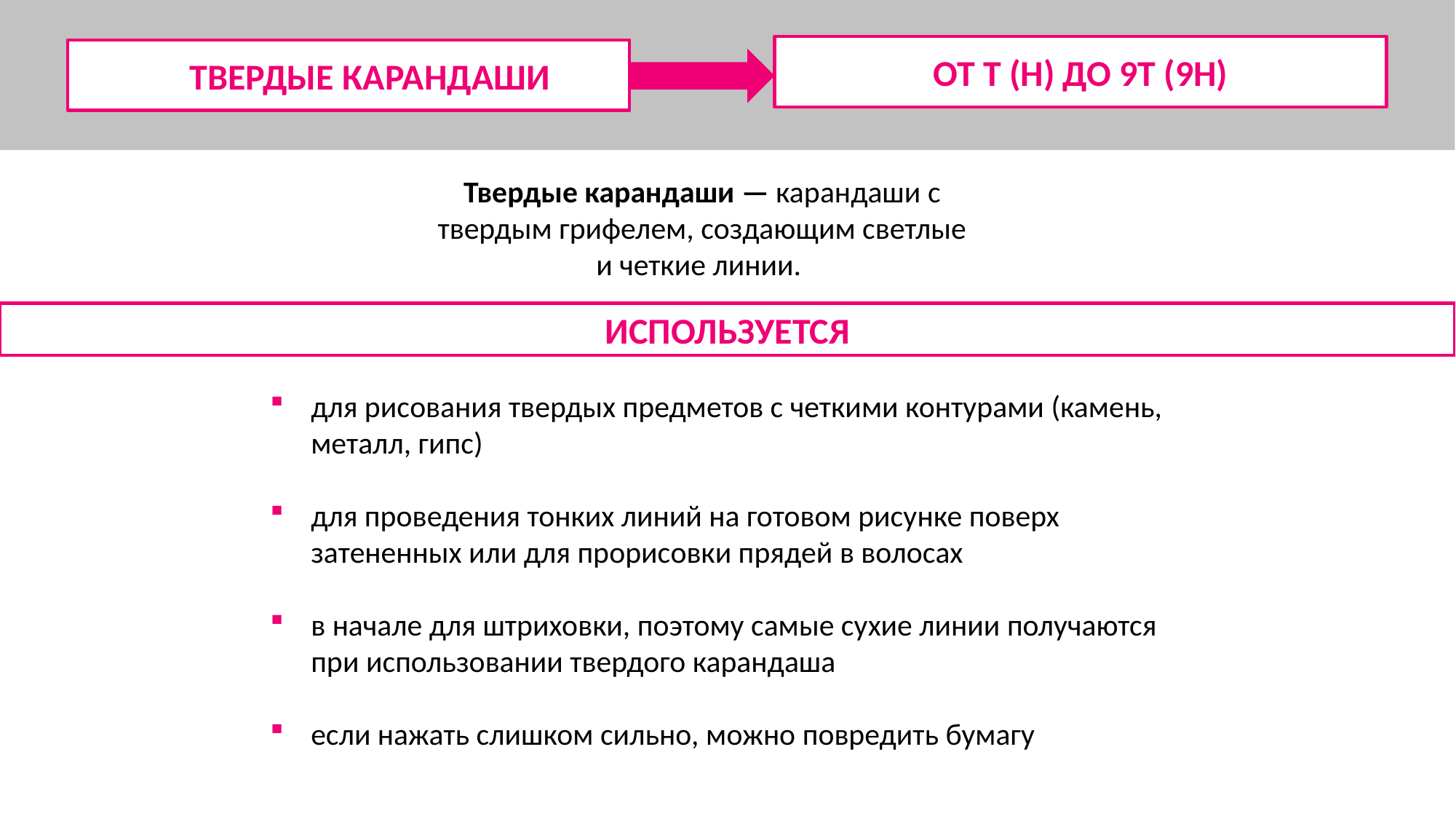

ОТ Т (H) ДО 9Т (9H)

ТВЕРДЫЕ КАРАНДАШИ

Твердые карандаши — карандаши с твердым грифелем, создающим светлые и четкие линии.
ИСПОЛЬЗУЕТСЯ
для рисования твердых предметов с четкими контурами (камень, металл, гипс)

для проведения тонких линий на готовом рисунке поверх затененных или для прорисовки прядей в волосах

в начале для штриховки, поэтому самые сухие линии получаются при использовании твердого карандаша

если нажать слишком сильно, можно повредить бумагу